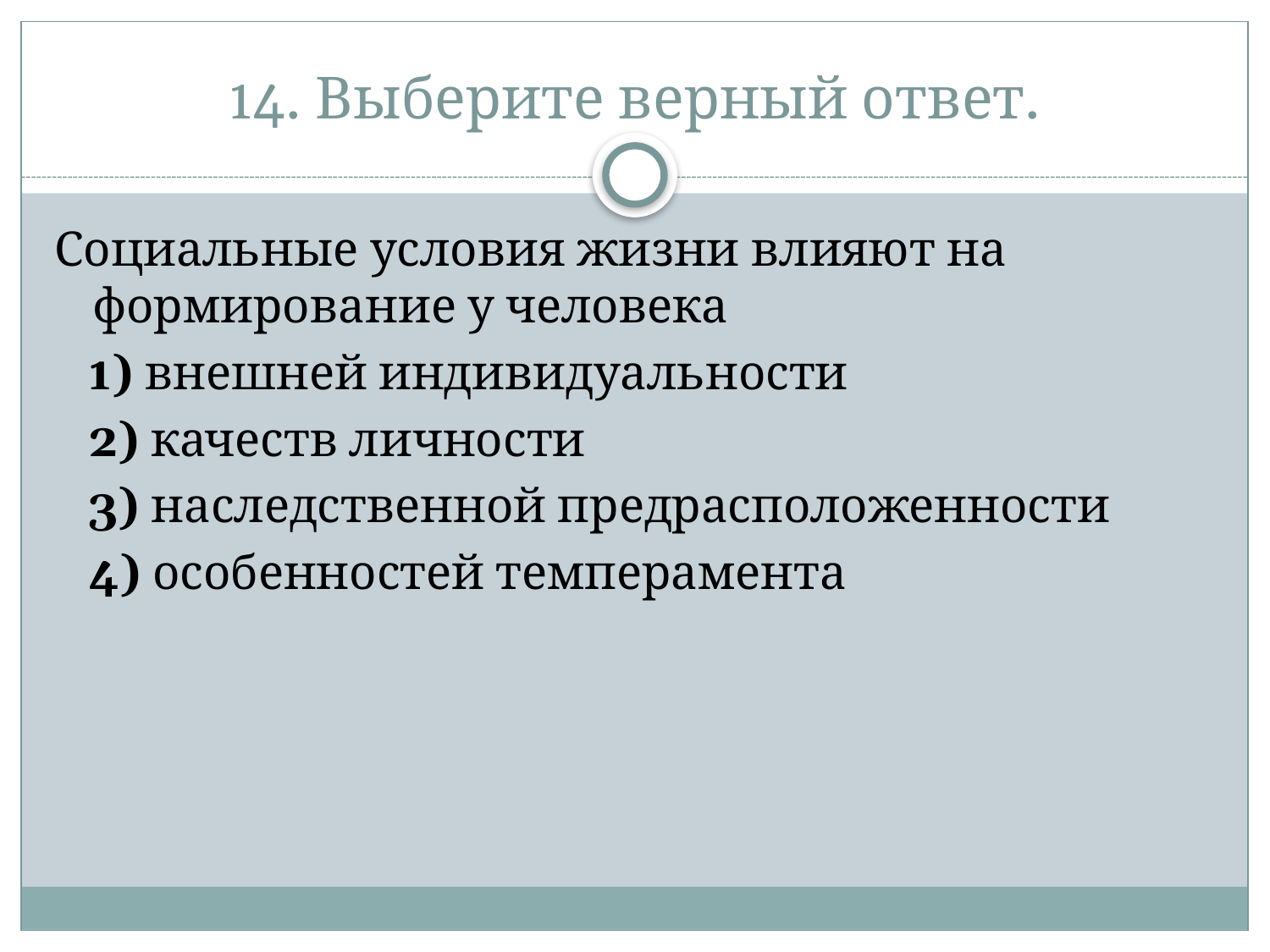

# 14. Выберите верный ответ.
Социальные условия жизни влияют на формирование у человека
   1) внешней индивидуальности
   2) качеств личности
   3) наследственной предрасположенности
   4) особенностей темперамента